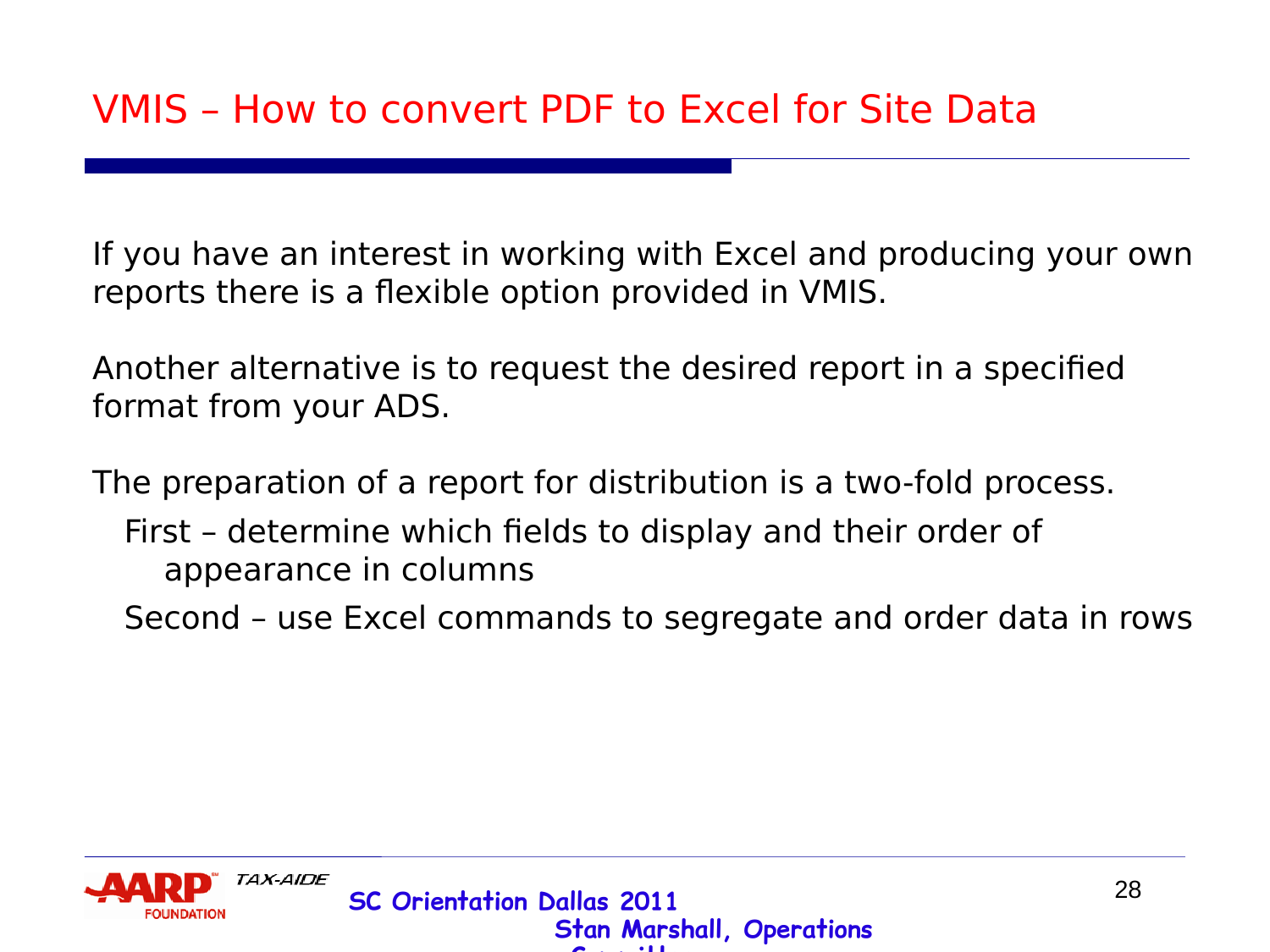

VMIS – How to convert PDF to Excel for Site Data
If you have an interest in working with Excel and producing your own reports there is a flexible option provided in VMIS.

Another alternative is to request the desired report in a specified format from your ADS.

The preparation of a report for distribution is a two-fold process.
First – determine which fields to display and their order of appearance in columns
Second – use Excel commands to segregate and order data in rows